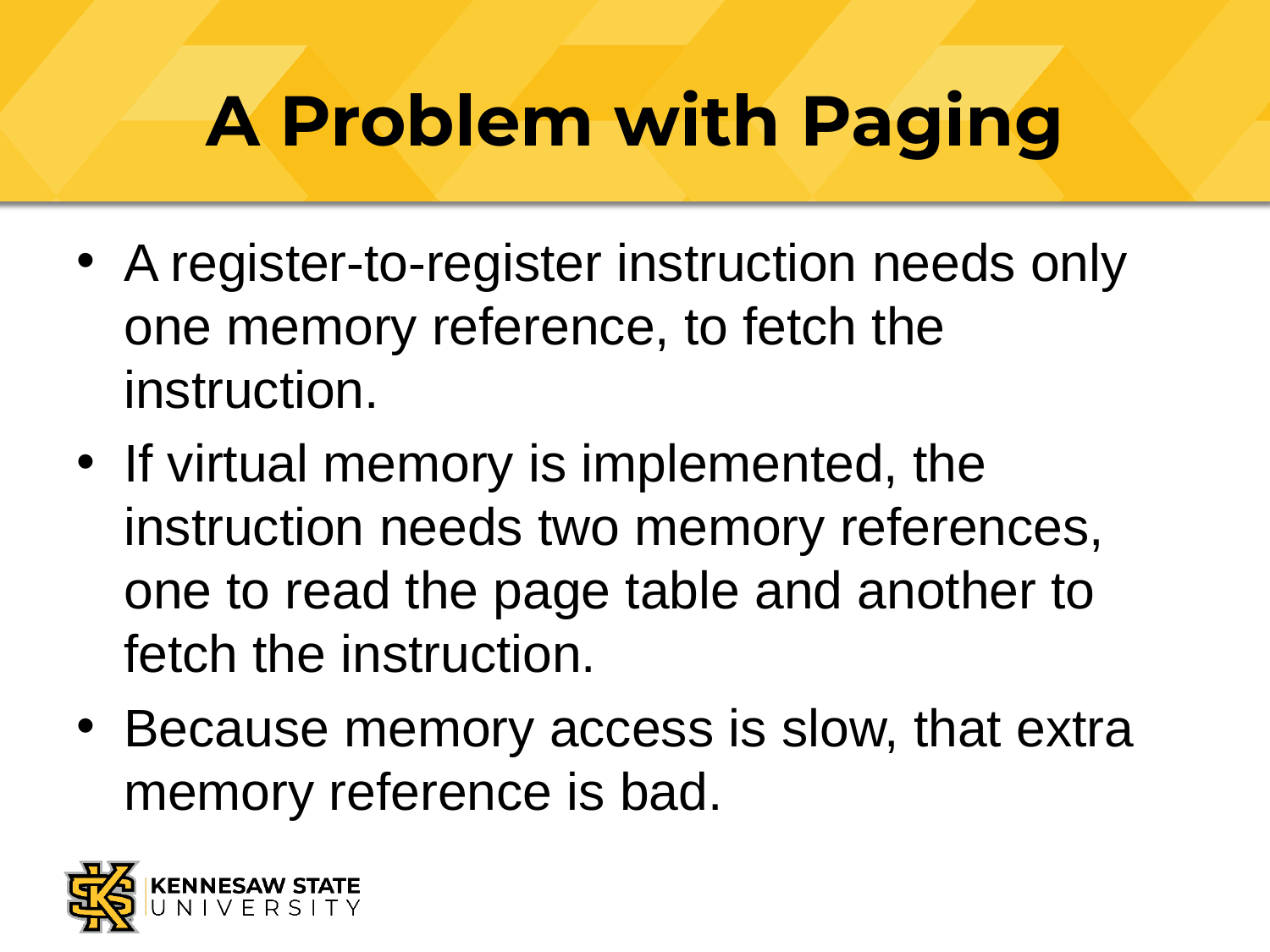

# A Problem with Paging
A register-to-register instruction needs only one memory reference, to fetch the instruction.
If virtual memory is implemented, the instruction needs two memory references, one to read the page table and another to fetch the instruction.
Because memory access is slow, that extra memory reference is bad.